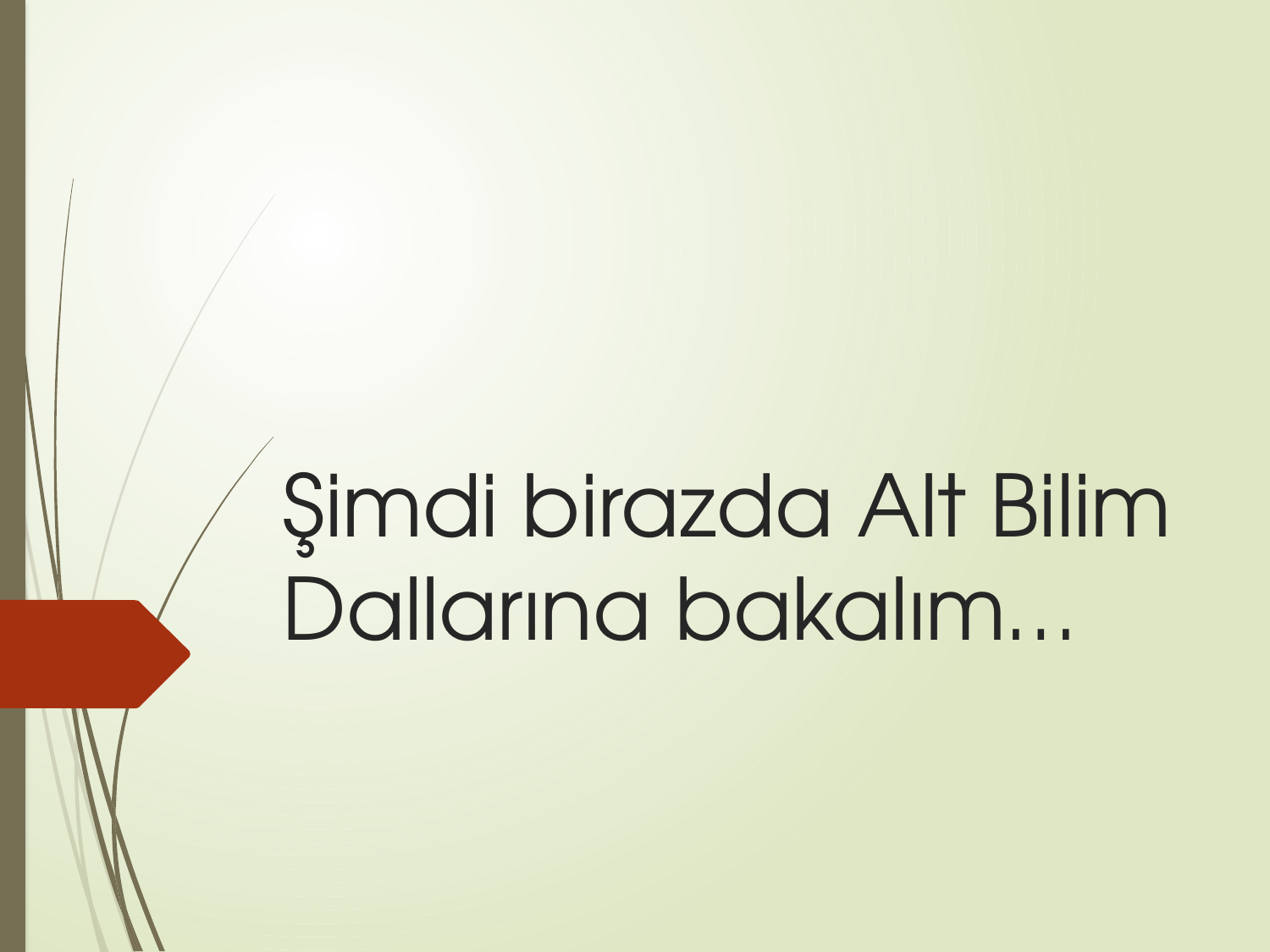

# Şimdi birazda Alt Bilim Dallarına bakalım…